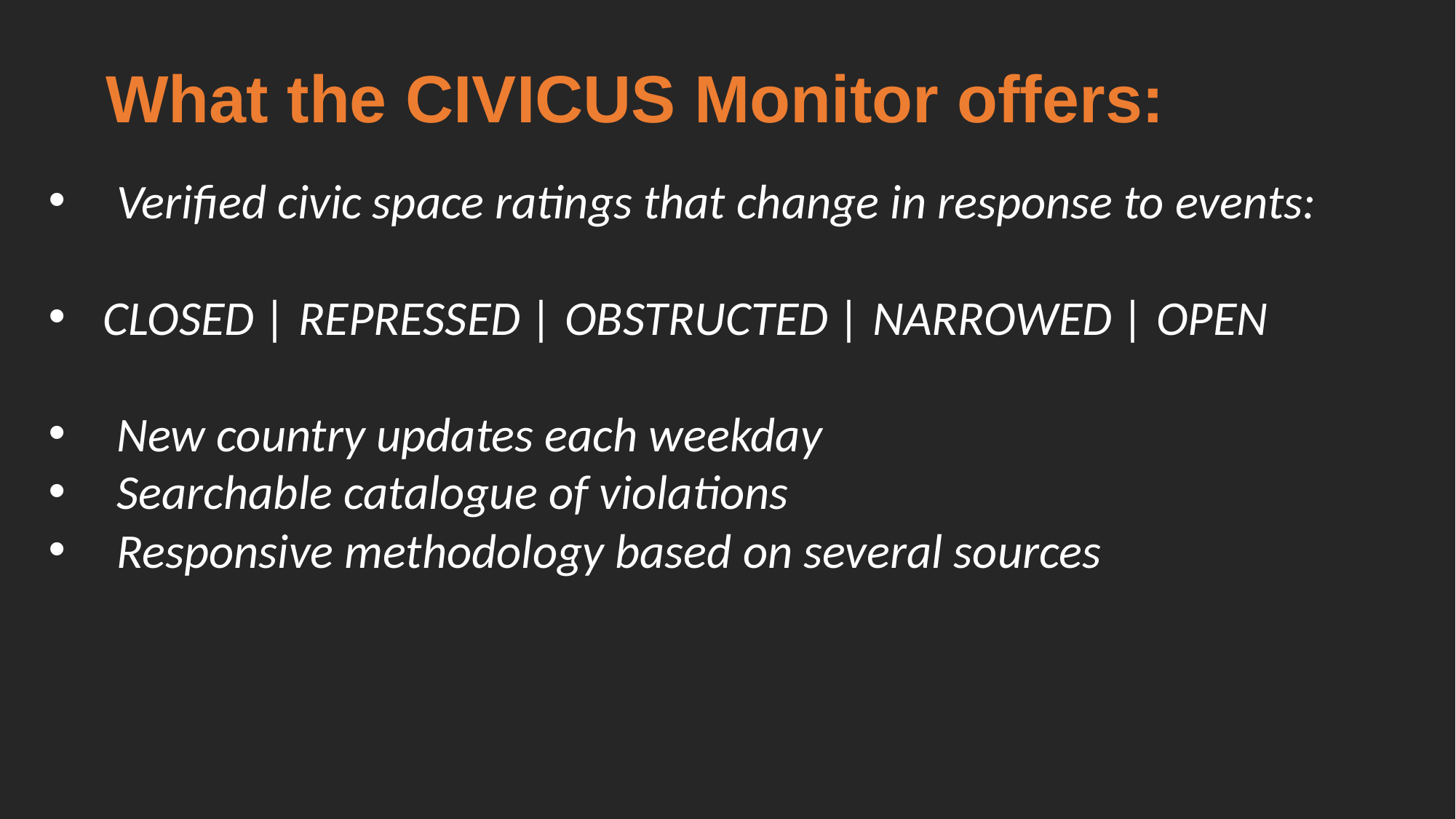

# What the CIVICUS Monitor offers:
Verified civic space ratings that change in response to events:

CLOSED | REPRESSED | OBSTRUCTED | NARROWED | OPEN

New country updates each weekday
Searchable catalogue of violations
Responsive methodology based on several sources